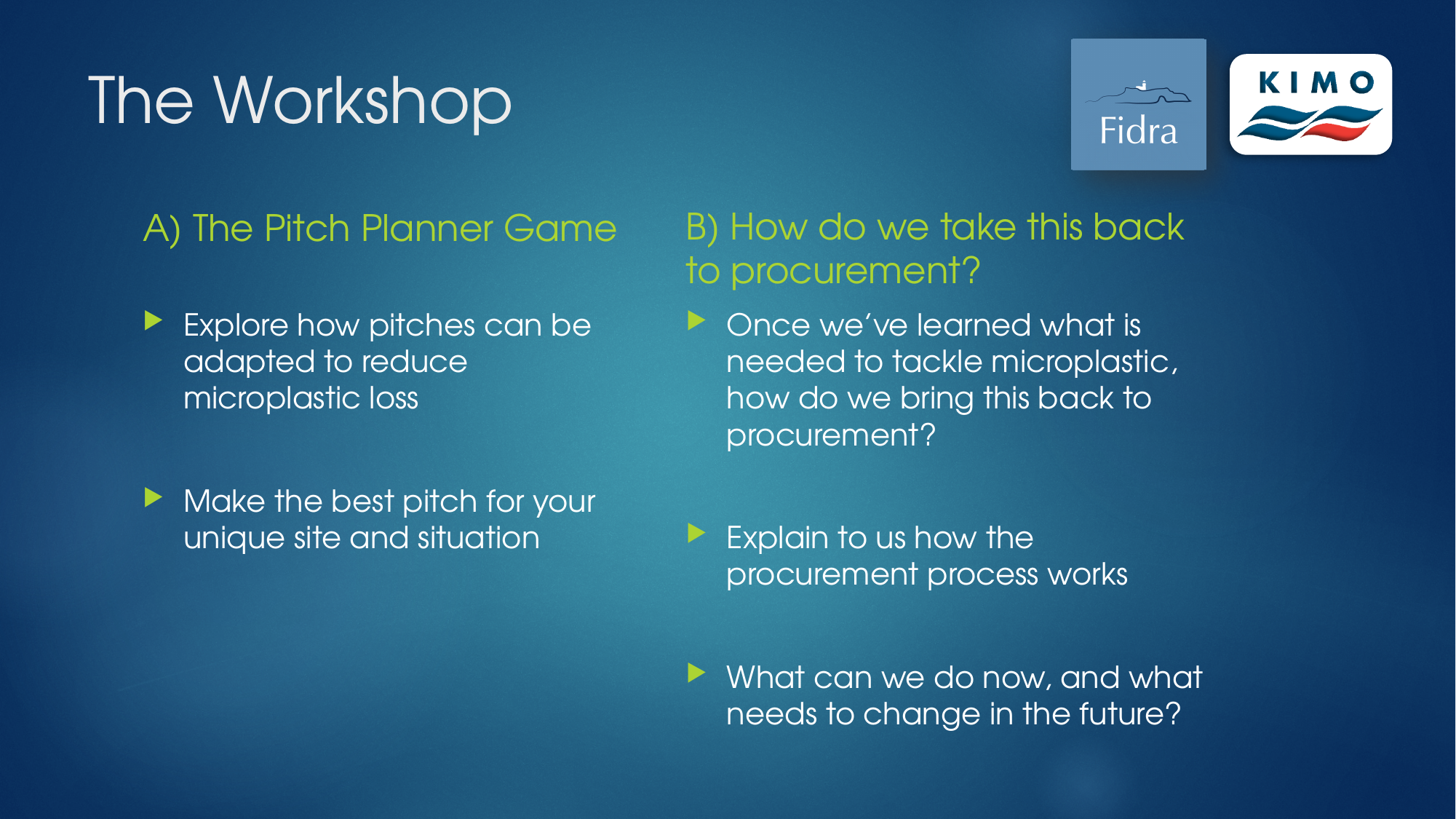

# The Workshop
A) The Pitch Planner Game
B) How do we take this back to procurement?
Once we’ve learned what is needed to tackle microplastic, how do we bring this back to procurement?

Explain to us how the procurement process works

What can we do now, and what needs to change in the future?
Explore how pitches can be adapted to reduce microplastic loss

Make the best pitch for your unique site and situation